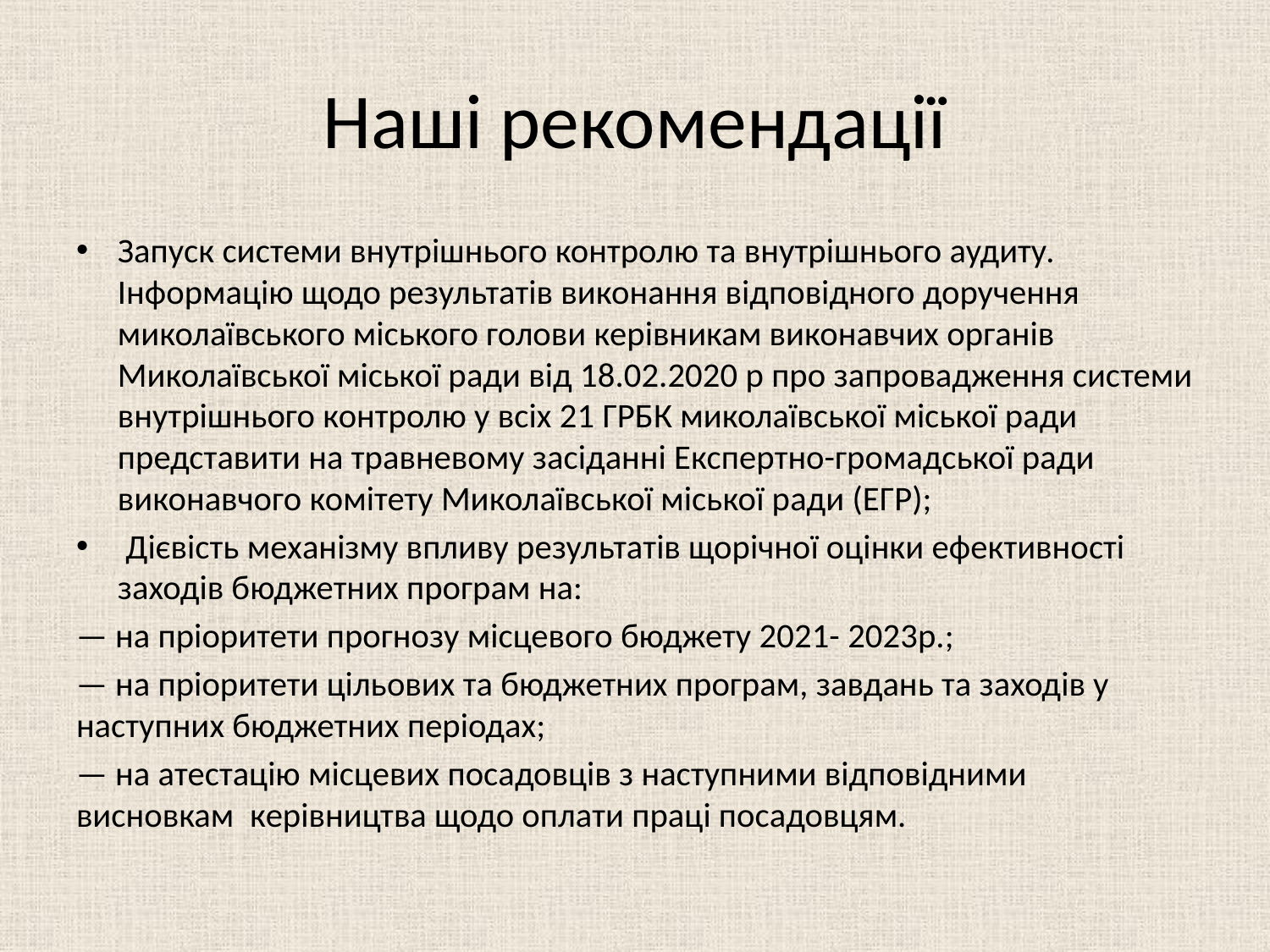

# Наші рекомендації
Запуск системи внутрішнього контролю та внутрішнього аудиту. Інформацію щодо результатів виконання відповідного доручення миколаївського міського голови керівникам виконавчих органів Миколаївської міської ради від 18.02.2020 р про запровадження системи внутрішнього контролю у всіх 21 ГРБК миколаївської міської ради представити на травневому засіданні Експертно-громадської ради виконавчого комітету Миколаївської міської ради (ЕГР);
 Дієвість механізму впливу результатів щорічної оцінки ефективності заходів бюджетних програм на:
— на пріоритети прогнозу місцевого бюджету 2021- 2023р.;
— на пріоритети цільових та бюджетних програм, завдань та заходів у наступних бюджетних періодах;
— на атестацію місцевих посадовців з наступними відповідними висновкам  керівництва щодо оплати праці посадовцям.